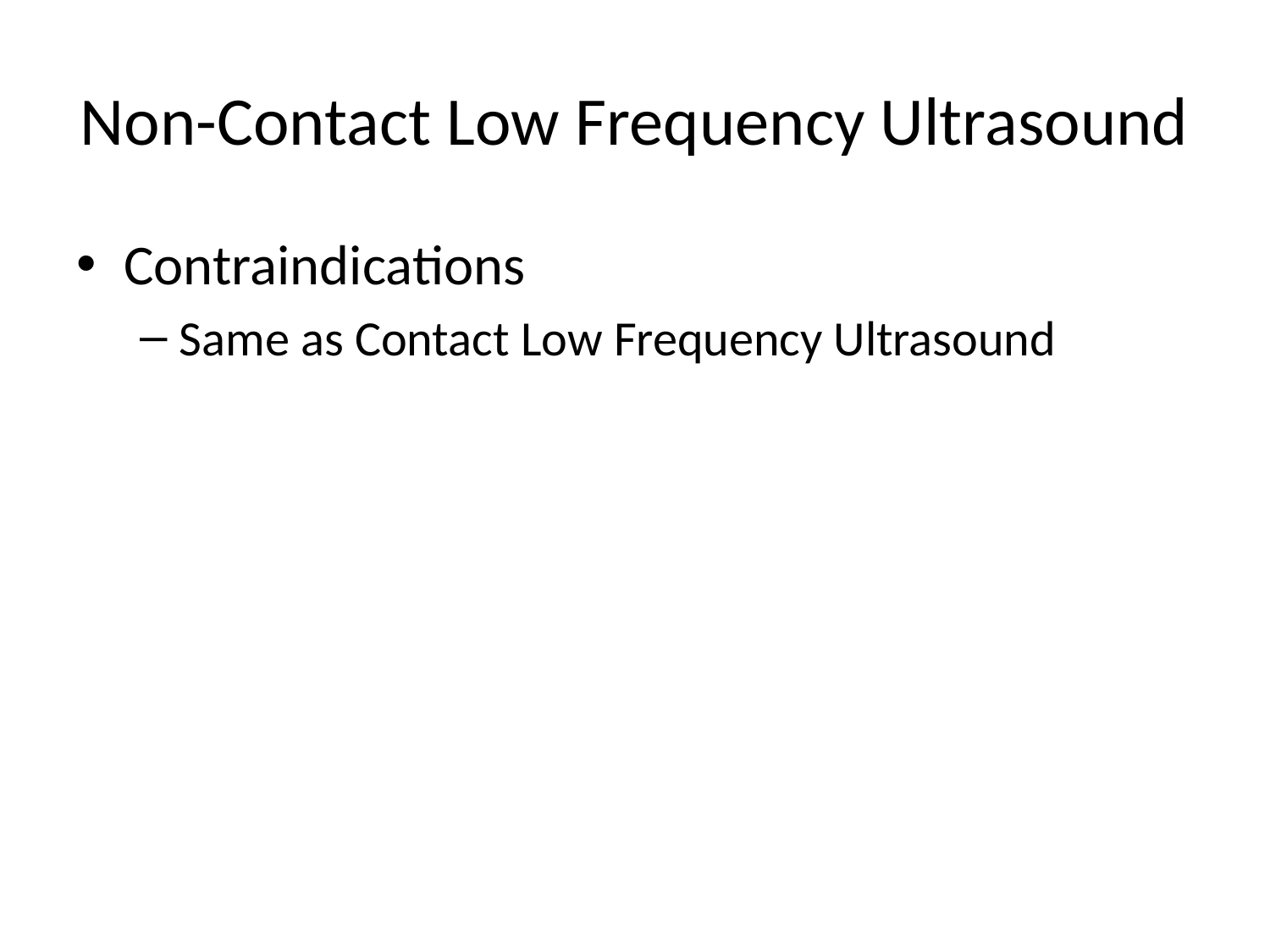

# Non-Contact Low Frequency Ultrasound
Contraindications
Same as Contact Low Frequency Ultrasound